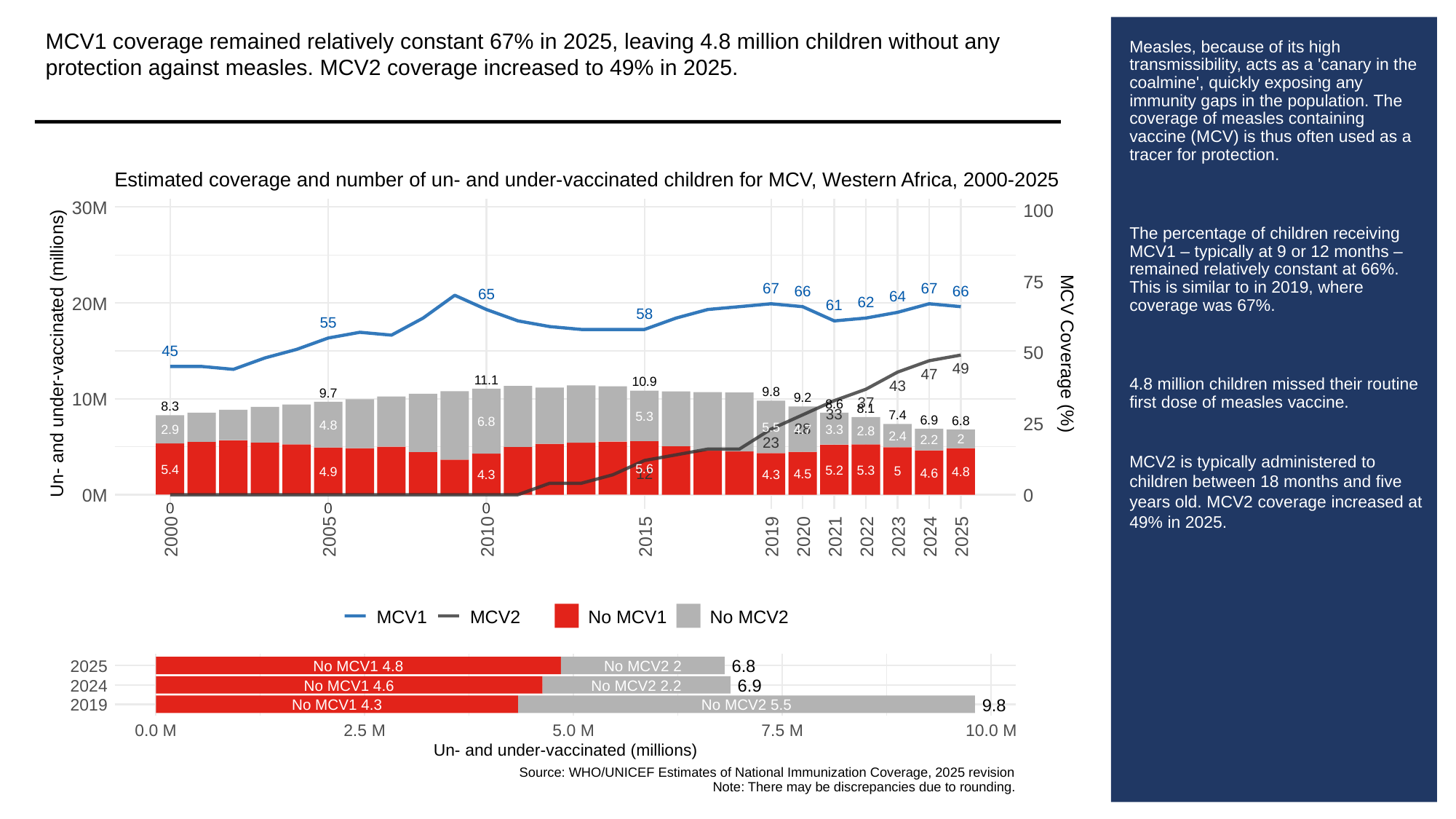

MCV1 coverage remained relatively constant 67% in 2025, leaving 4.8 million children without any protection against measles. MCV2 coverage increased to 49% in 2025.
# Measles, because of its high transmissibility, acts as a 'canary in the coalmine', quickly exposing any immunity gaps in the population. The coverage of measles containing vaccine (MCV) is thus often used as a tracer for protection.

The percentage of children receiving MCV1 – typically at 9 or 12 months – remained relatively constant at 66%. This is similar to in 2019, where coverage was 67%.

4.8 million children missed their routine first dose of measles vaccine.

MCV2 is typically administered to children between 18 months and five years old. MCV2 coverage increased at 49% in 2025.

Estimated coverage and number of un- and under-vaccinated children for MCV, Western Africa, 2000-2025

30M
100

75
67
67
66
66
65
64

20M
62
61

58
55
45
50
Un- and under-vaccinated (millions)
MCV Coverage (%)

49
47
11.1
10.9
43

9.8

9.7

10M

9.2

37
8.6

8.3

8.1

33

7.4
5.3

6.9

6.8
6.8
25

4.8
5.5
28

3.3
4.7
2.9
2.8

2.4
2
2.2
23

5.6
5.4
5.3
5.2
5
4.9
4.8
4.6
12
4.5
4.3
4.3
0M
0

0
0
0
2000
2005
2010
2015
2019
2020
2021
2022
2023
2024
2025

MCV1
MCV2
No MCV1
No MCV2

6.8
2025
No MCV1 4.8
No MCV2 2

6.9
2024
No MCV1 4.6
No MCV2 2.2

9.8
2019
No MCV1 4.3
No MCV2 5.5

0.0 M
2.5 M
5.0 M
7.5 M
10.0 M
Un- and under-vaccinated (millions)
Source: WHO/UNICEF Estimates of National Immunization Coverage, 2025 revision
Note: There may be discrepancies due to rounding.